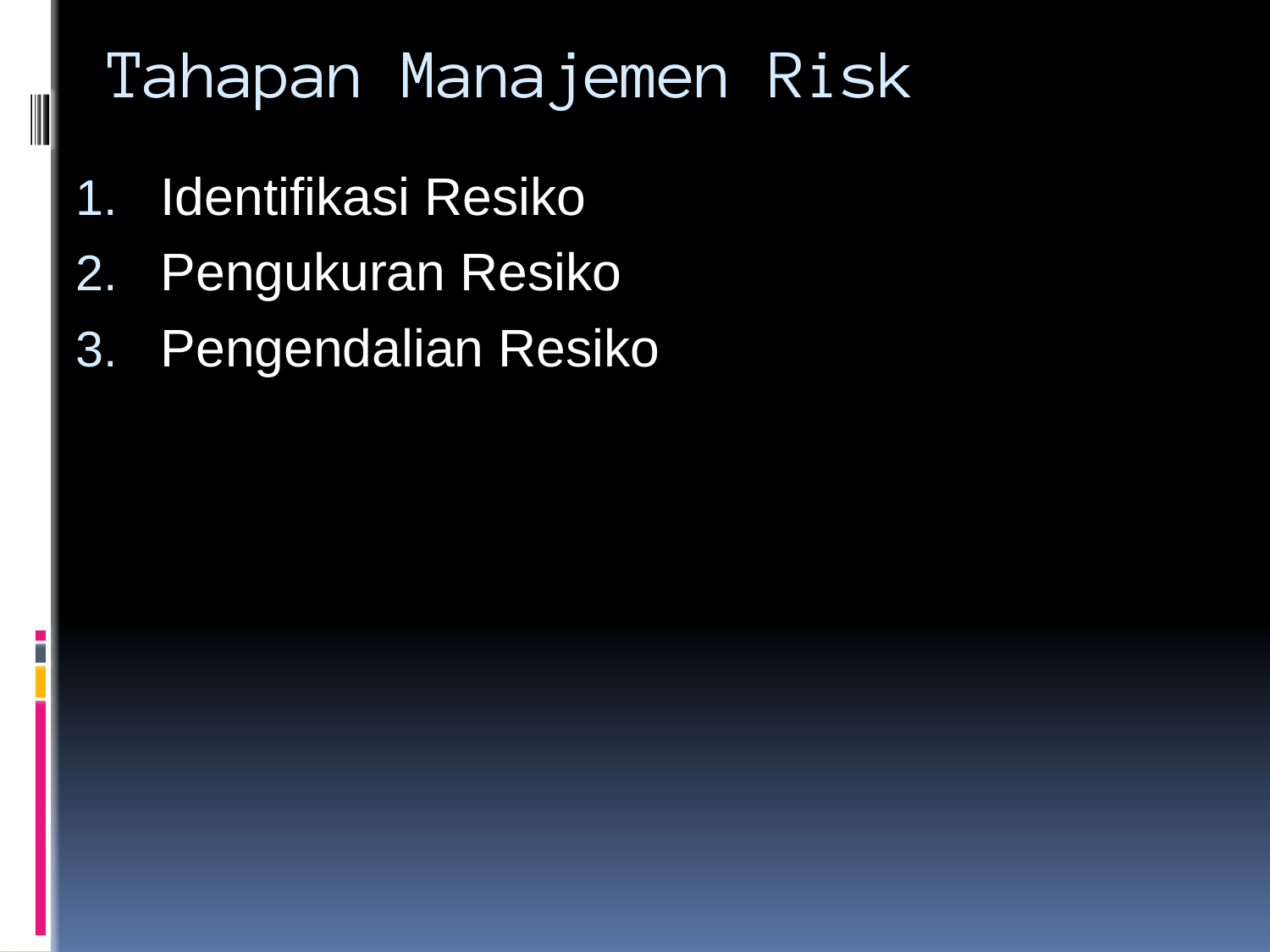

# Tahapan Manajemen Risk
Identifikasi Resiko
Pengukuran Resiko
Pengendalian Resiko